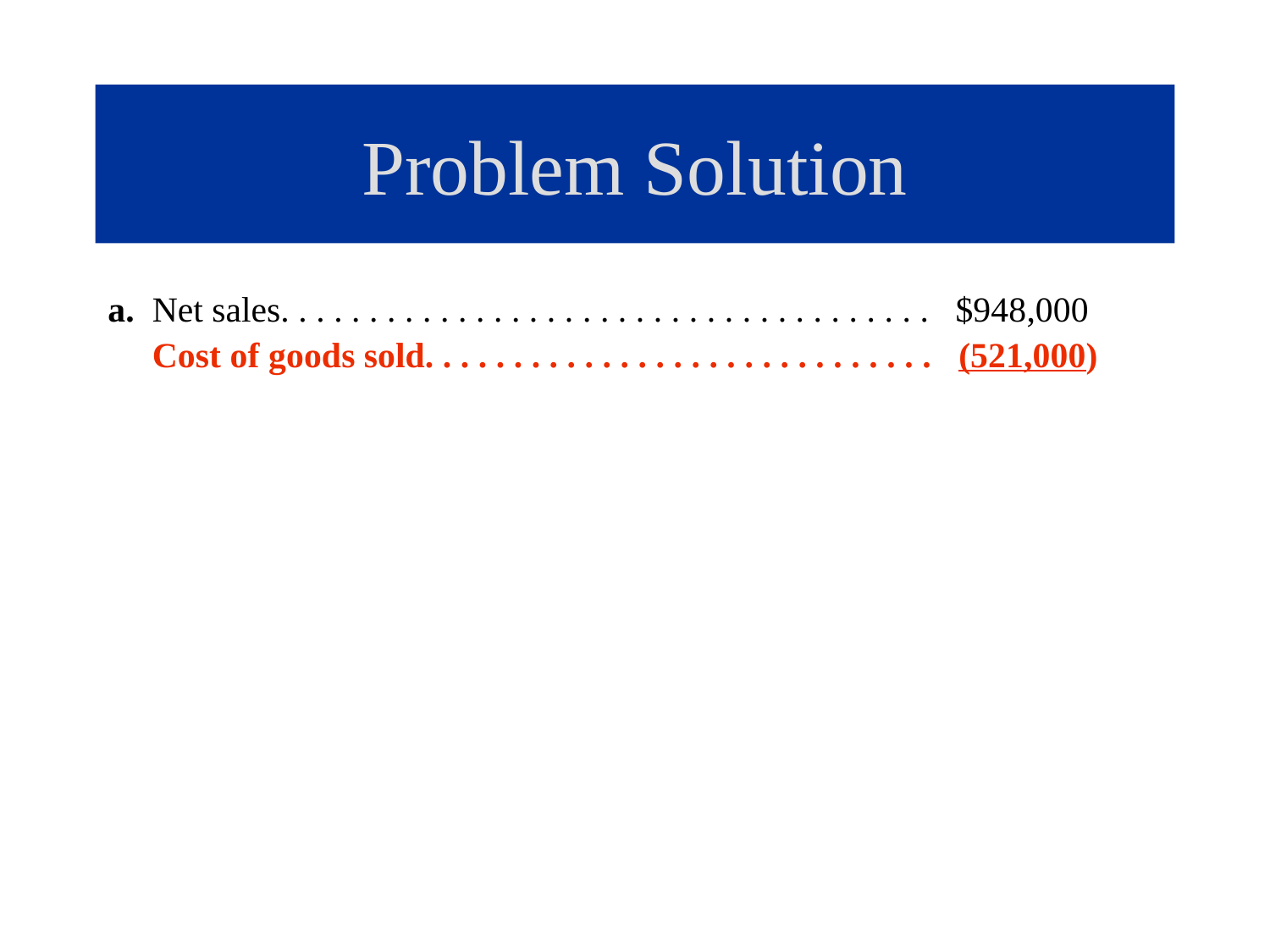

# Problem Solution

a.  Net sales. . . . . . . . . . . . . . . . . . . . . . . . . . . . . . . . . . . . .   $948,000
     Cost of goods sold. . . . . . . . . . . . . . . . . . . . . . . . . . . . .   (521,000)